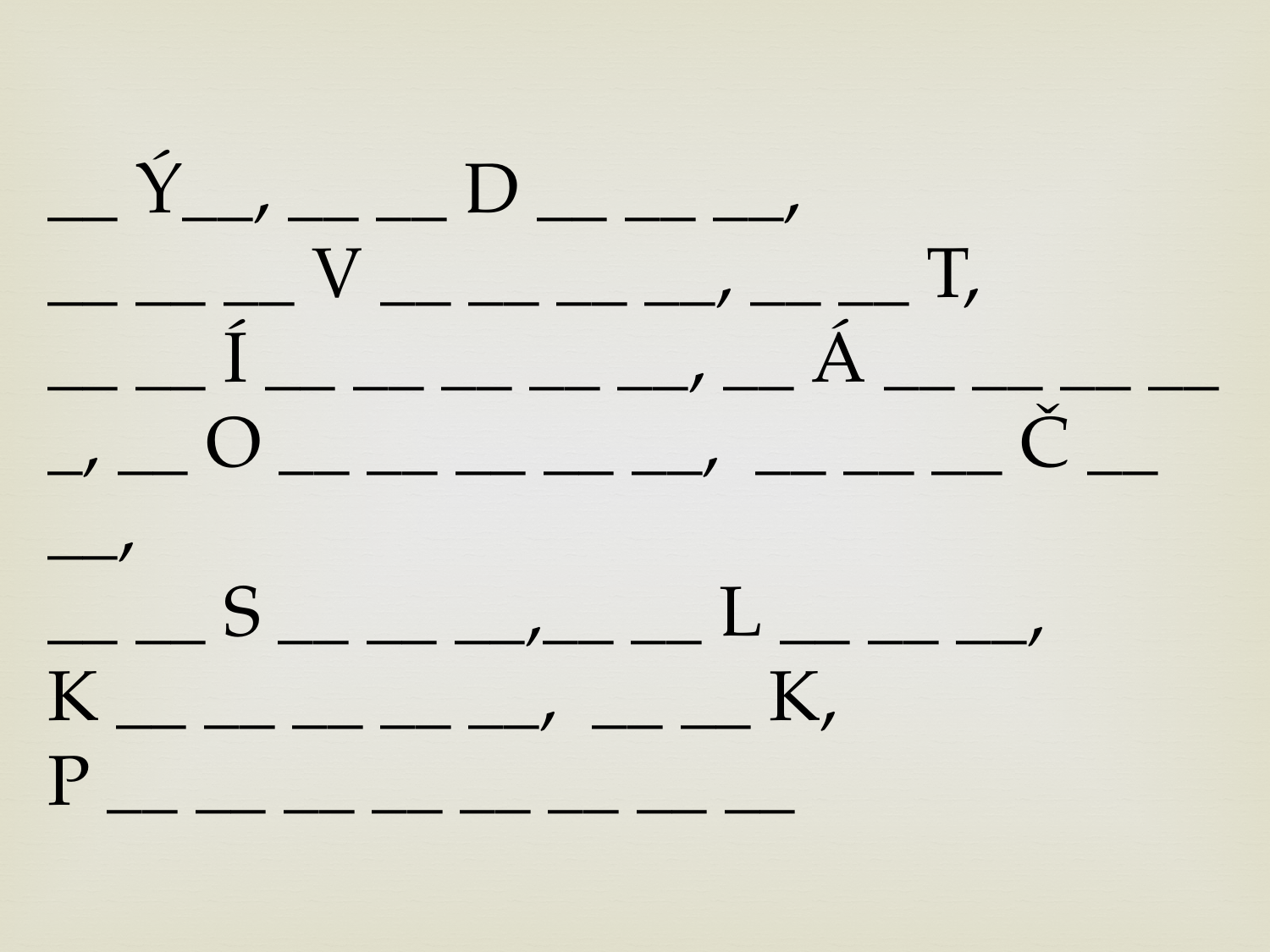

__ Ý__, __ __ D __ __ __,
__ __ __ V __ __ __ __, __ __ T,
__ __ Í __ __ __ __ __, __ Á __ __ __ __ _, __ O __ __ __ __ __,  __ __ __ Č __ __,
__ __ S __ __ __,__ __ L __ __ __,
K __ __ __ __ __,  __ __ K,
P __ __ __ __ __ __ __ __